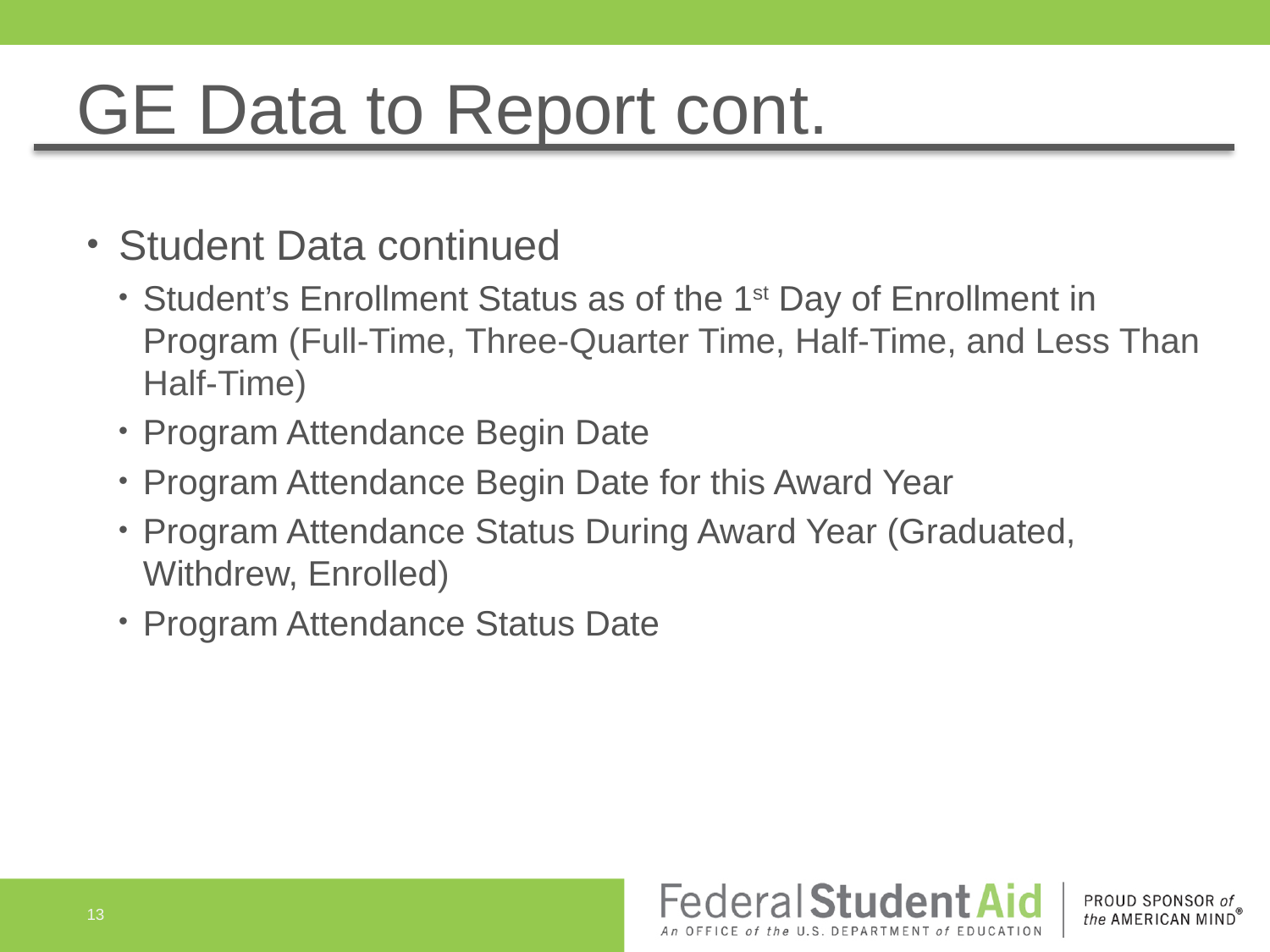

# GE Data to Report cont.
Student Data continued
Student’s Enrollment Status as of the 1st Day of Enrollment in Program (Full-Time, Three-Quarter Time, Half-Time, and Less Than Half-Time)
Program Attendance Begin Date
Program Attendance Begin Date for this Award Year
Program Attendance Status During Award Year (Graduated, Withdrew, Enrolled)
Program Attendance Status Date

13